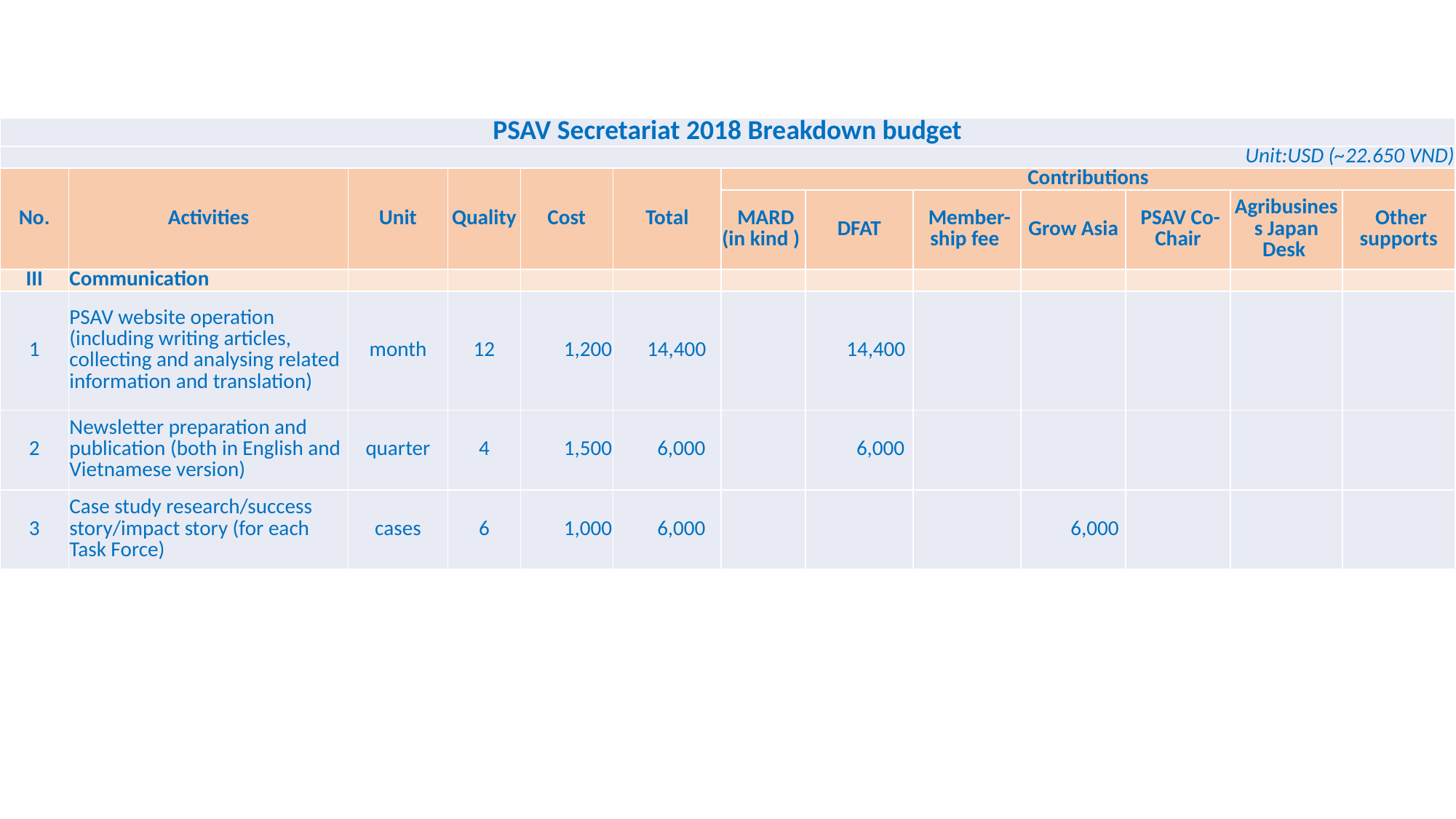

#
| PSAV Secretariat 2018 Breakdown budget |  |  |  |  |  |  |  |  |  |  |  |  |
| --- | --- | --- | --- | --- | --- | --- | --- | --- | --- | --- | --- | --- |
| Unit:USD (~22.650 VND) |  |  |  |  |  |  |  |  |  |  |  |  |
| No. | Activities | Unit | Quality | Cost | Total | Contributions |  |  |  |  |  |  |
|  |  |  |  |  |  | MARD (in kind ) | DFAT | Member-ship fee | Grow Asia | PSAV Co-Chair | Agribusiness Japan Desk | Other supports |
| III | Communication |  |  |  |  |  |  |  |  |  |  |  |
| 1 | PSAV website operation (including writing articles, collecting and analysing related information and translation) | month | 12 | 1,200 | 14,400 |  | 14,400 |  |  |  |  |  |
| 2 | Newsletter preparation and publication (both in English and Vietnamese version) | quarter | 4 | 1,500 | 6,000 |  | 6,000 |  |  |  |  |  |
| 3 | Case study research/success story/impact story (for each Task Force) | cases | 6 | 1,000 | 6,000 |  |  |  | 6,000 |  |  |  |